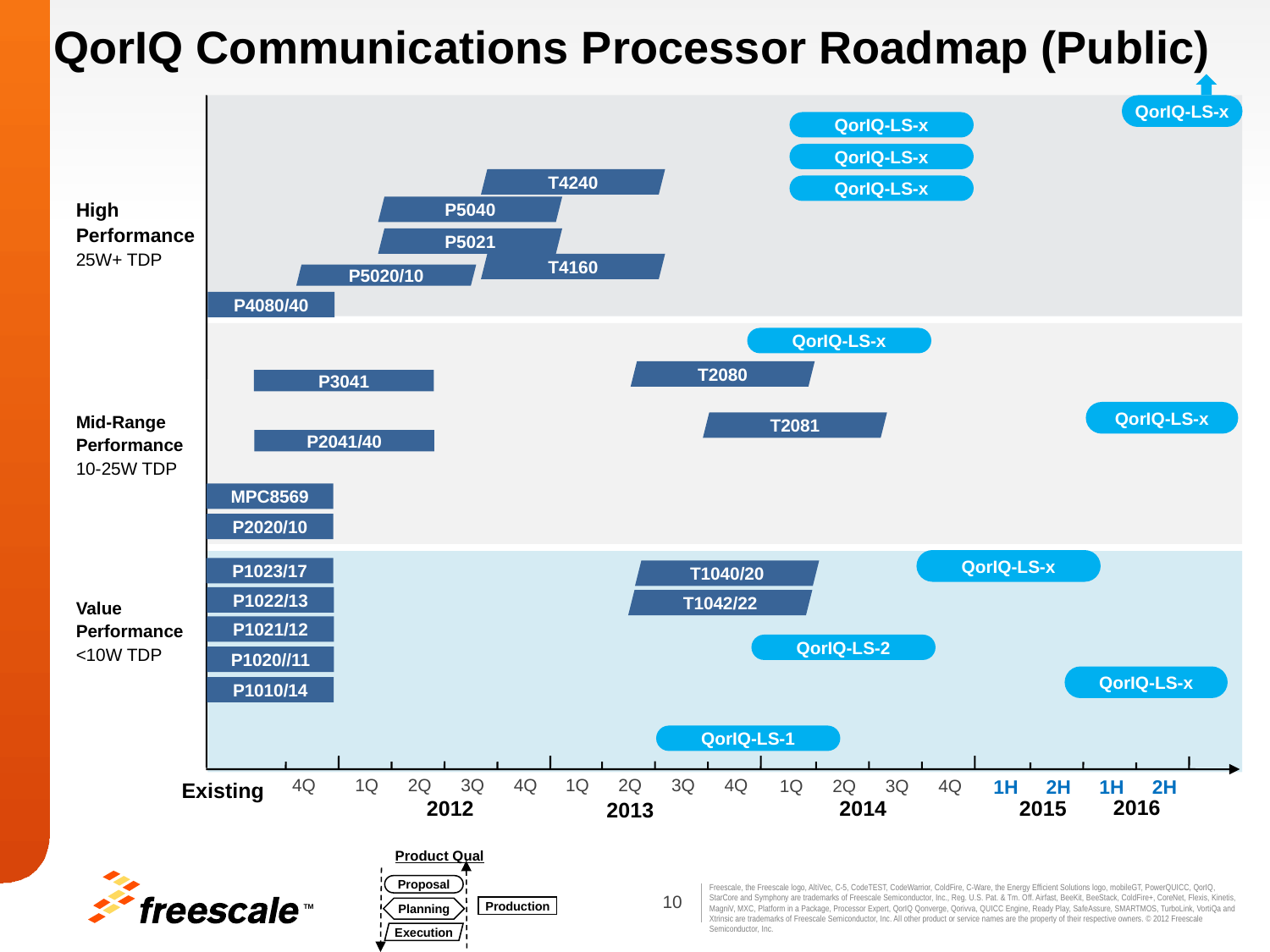

# QorIQ Communications Processor Roadmap (Public)

QorIQ-LS-x
QorIQ-LS-x

High Performance
25W+ TDP

Mid-Range Performance
10-25W TDP

Value
Performance
<10W TDP
QorIQ-LS-x
T4240
QorIQ-LS-x
P5040
P5021
T4160
P5020/10
P4080/40
QorIQ-LS-x
T2080
P3041
QorIQ-LS-x
T2081
P2041/40
MPC8569
P2020/10
QorIQ-LS-x
P1023/17
T1040/20
P1022/13
T1042/22
P1021/12
QorIQ-LS-2
P1020//11
QorIQ-LS-x
P1010/14
QorIQ-LS-1

4Q
1Q
2Q
3Q
4Q
1Q
2Q
3Q
4Q
1Q
2Q
3Q
4Q

1H
2H
1H
2H

Existing
2016
2015
2012
2014
2013
Production
Production
Product Qual
Proposal
Production
Planning
Execution